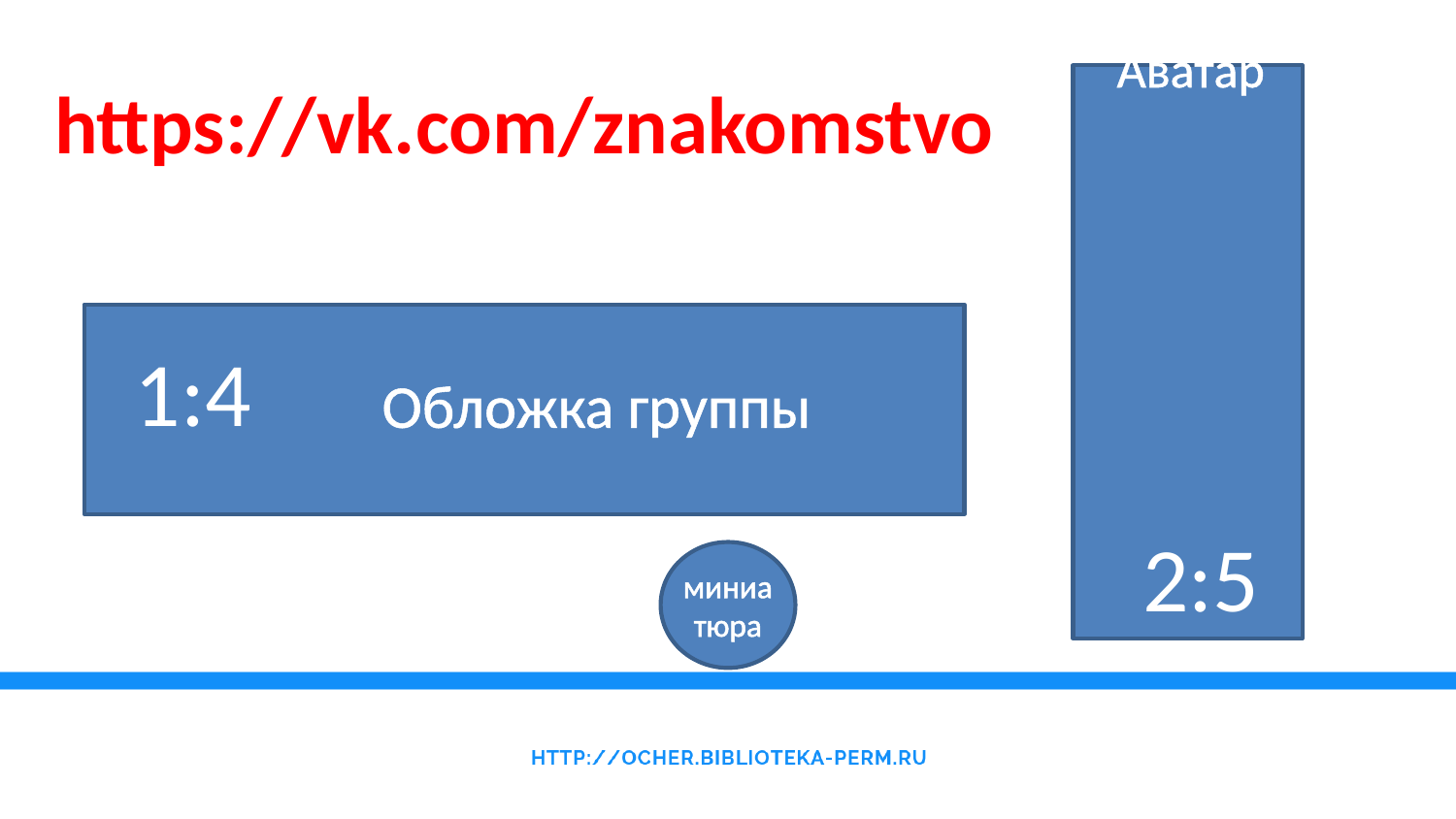

Аватар
https://vk.com/znakomstvo

1:4
Обложка группы
2:5

миниа
тюра